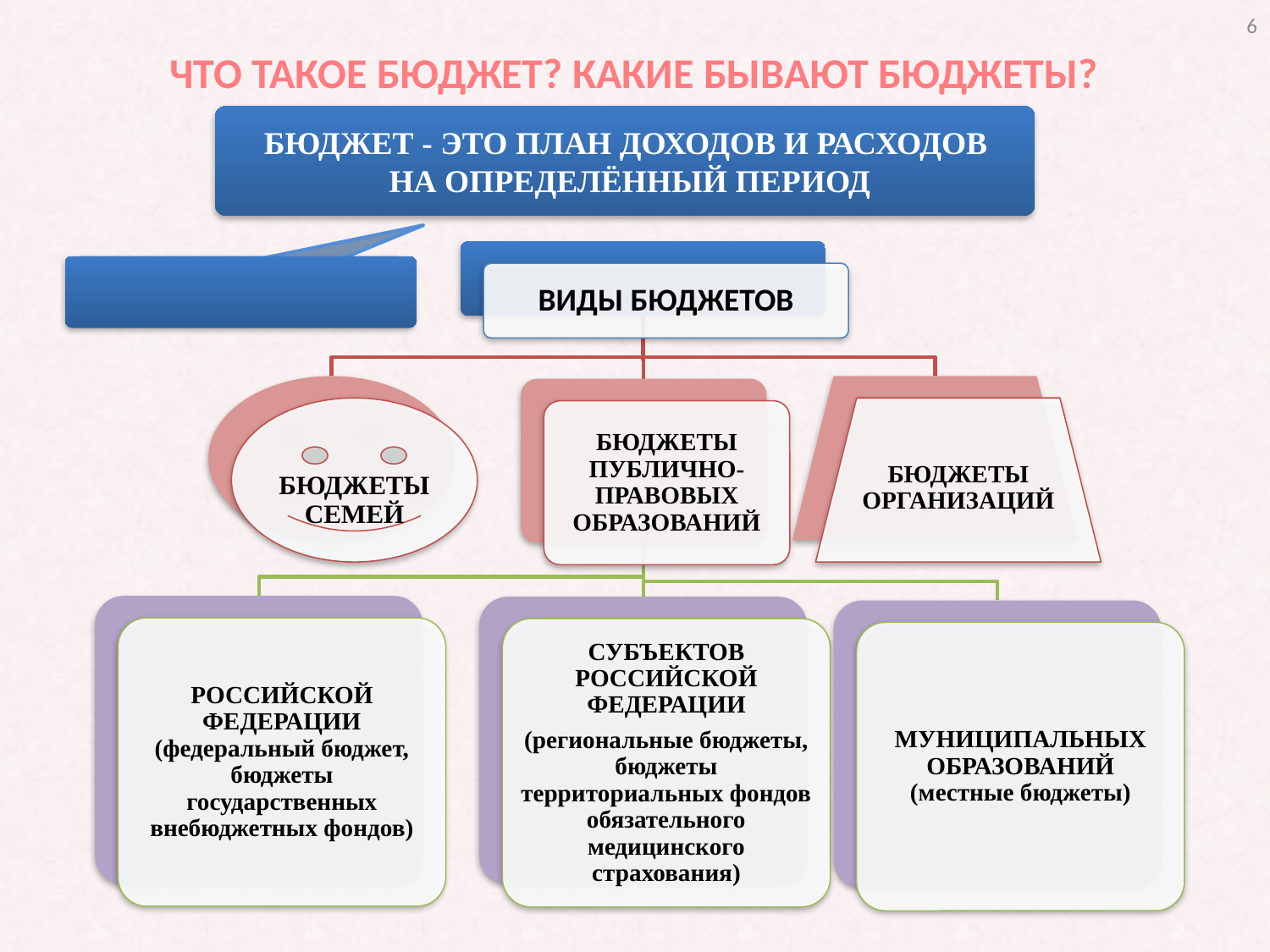

6
ЧТО ТАКОЕ БЮДЖЕТ? КАКИЕ БЫВАЮТ БЮДЖЕТЫ?

БЮДЖЕТ - ЭТО ПЛАН ДОХОДОВ И РАСХОДОВ
НА ОПРЕДЕЛЁННЫЙ ПЕРИОД
ВИДЫ БЮДЖЕТОВ

БЮДЖЕТЫ СЕМЕЙ
БЮДЖЕТЫ ПУБЛИЧНО-ПРАВОВЫХ ОБРАЗОВАНИЙ
РОССИЙСКОЙ ФЕДЕРАЦИИ (федеральный бюджет, бюджеты государственных внебюджетных фондов)
СУБЪЕКТОВ РОССИЙСКОЙ ФЕДЕРАЦИИ
(региональные бюджеты, бюджеты территориальных фондов обязательного медицинского страхования)
МУНИЦИПАЛЬНЫХ ОБРАЗОВАНИЙ (местные бюджеты)
БЮДЖЕТЫ ОРГАНИЗАЦИЙ